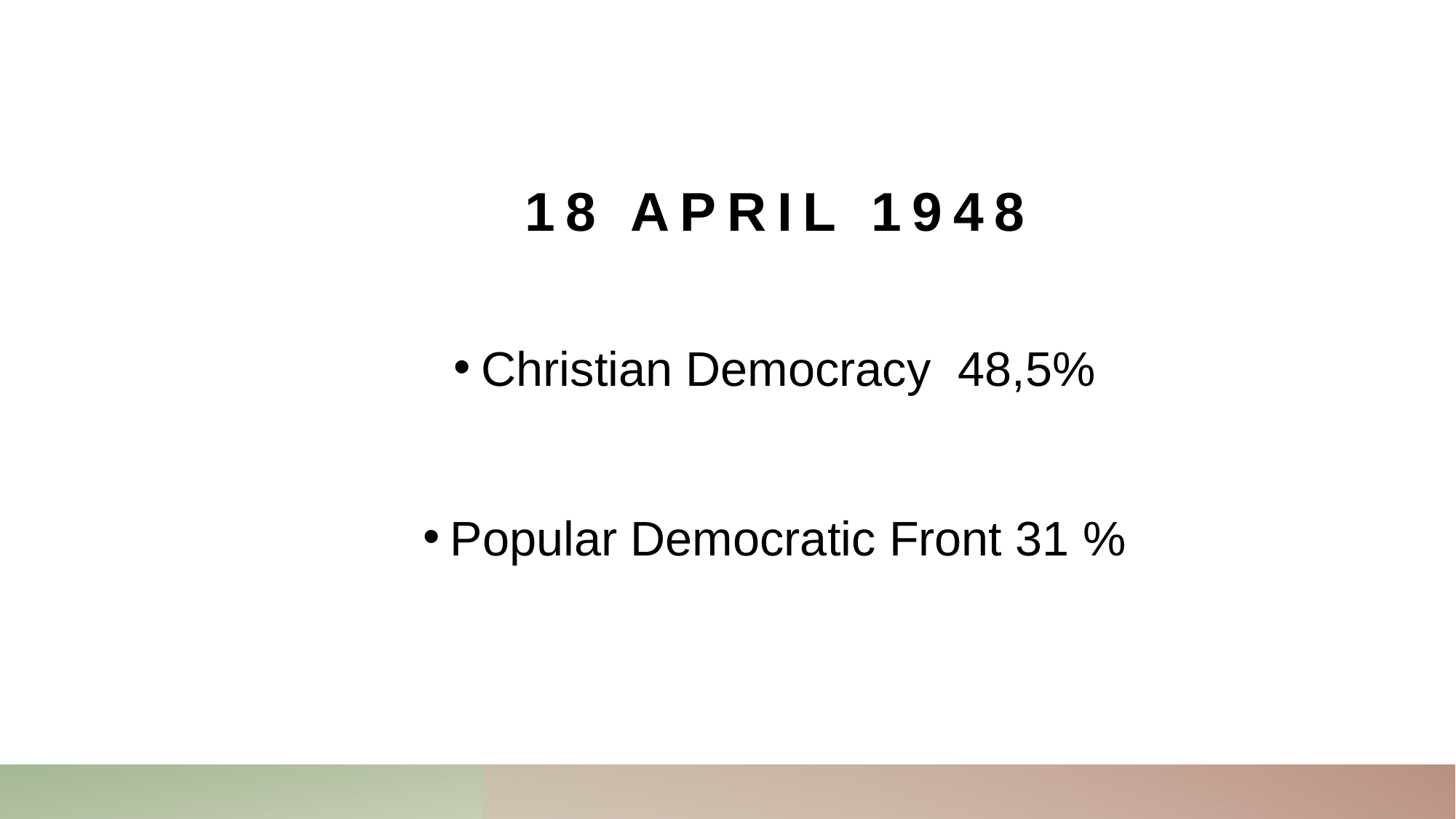

# 18 APRIL 1948

Christian Democracy  48,5%

Popular Democratic Front 31 %